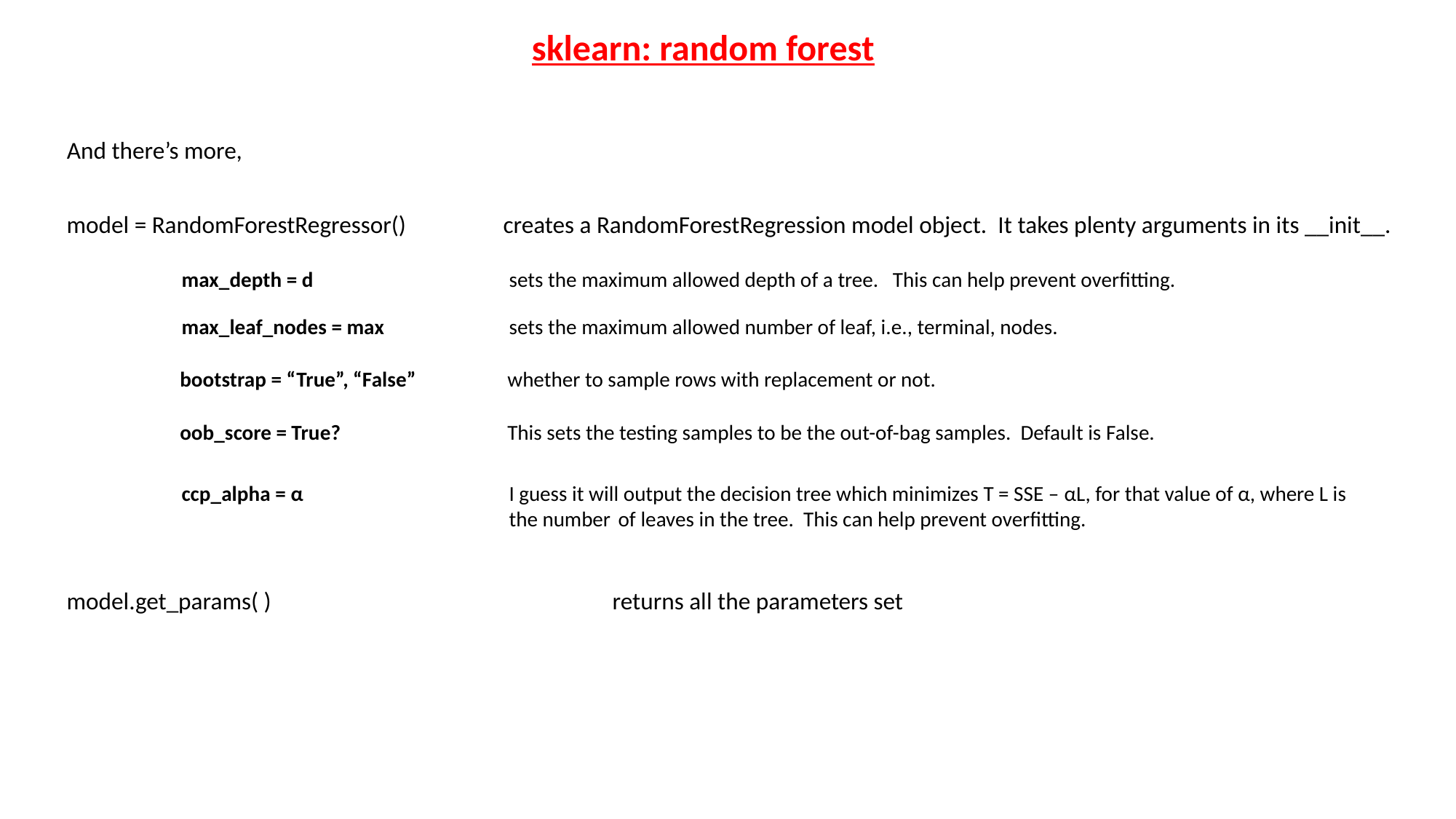

sklearn: random forest
And there’s more,
model = RandomForestRegressor()	creates a RandomForestRegression model object.  It takes plenty arguments in its __init__.
max_depth = d 		sets the maximum allowed depth of a tree.   This can help prevent overfitting.
max_leaf_nodes = max 		sets the maximum allowed number of leaf, i.e., terminal, nodes.
bootstrap = “True”, “False”	whether to sample rows with replacement or not.
oob_score = True?		This sets the testing samples to be the out-of-bag samples.  Default is False.
ccp_alpha = α 		I guess it will output the decision tree which minimizes T = SSE – αL, for that value of α, where L is 			the number 	of leaves in the tree.  This can help prevent overfitting.
model.get_params( )				returns all the parameters set